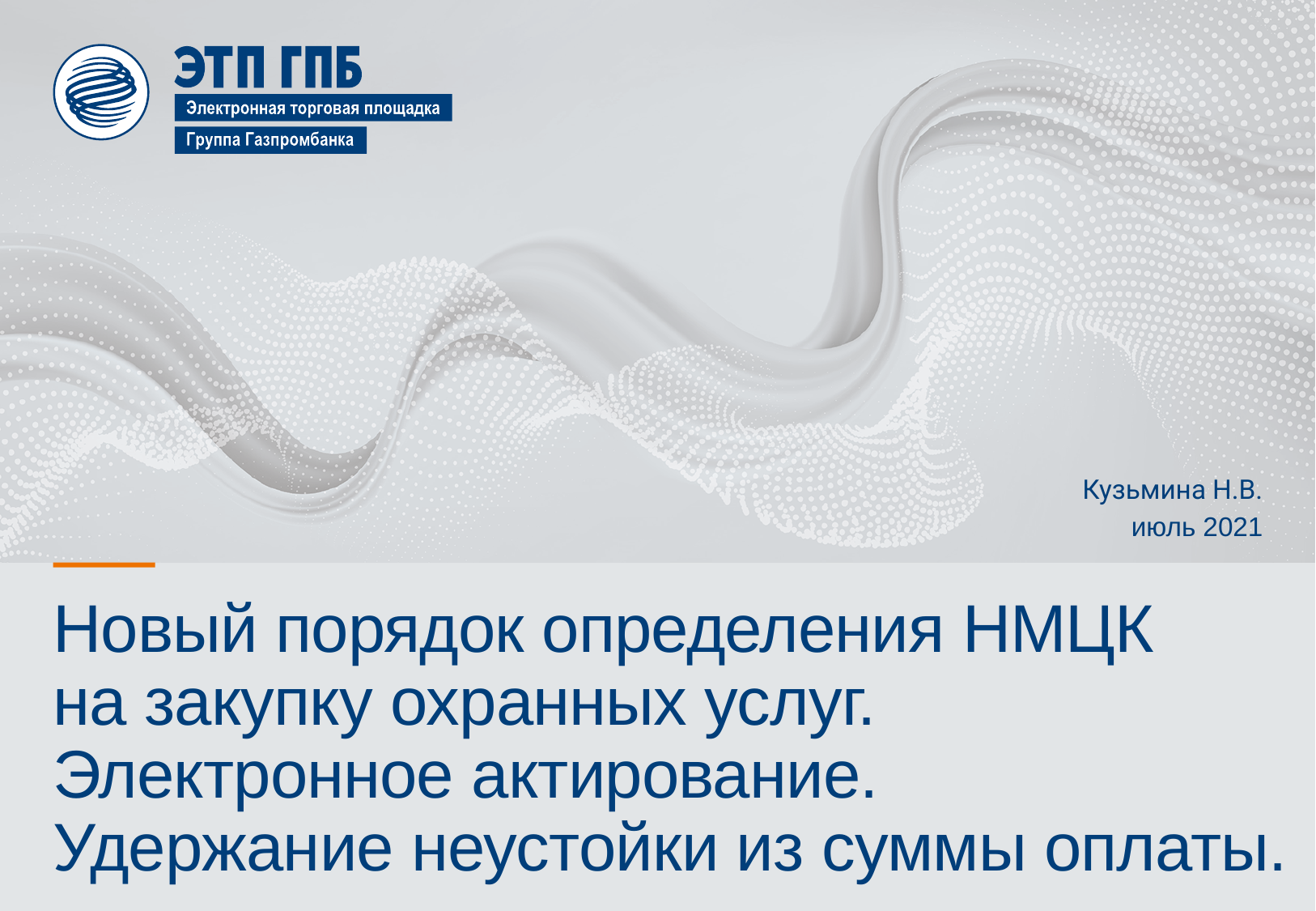

Кузьмина Н.В.
июль 2021
# Новый порядок определения НМЦК на закупку охранных услуг. Электронное актирование. Удержание неустойки из суммы оплаты.